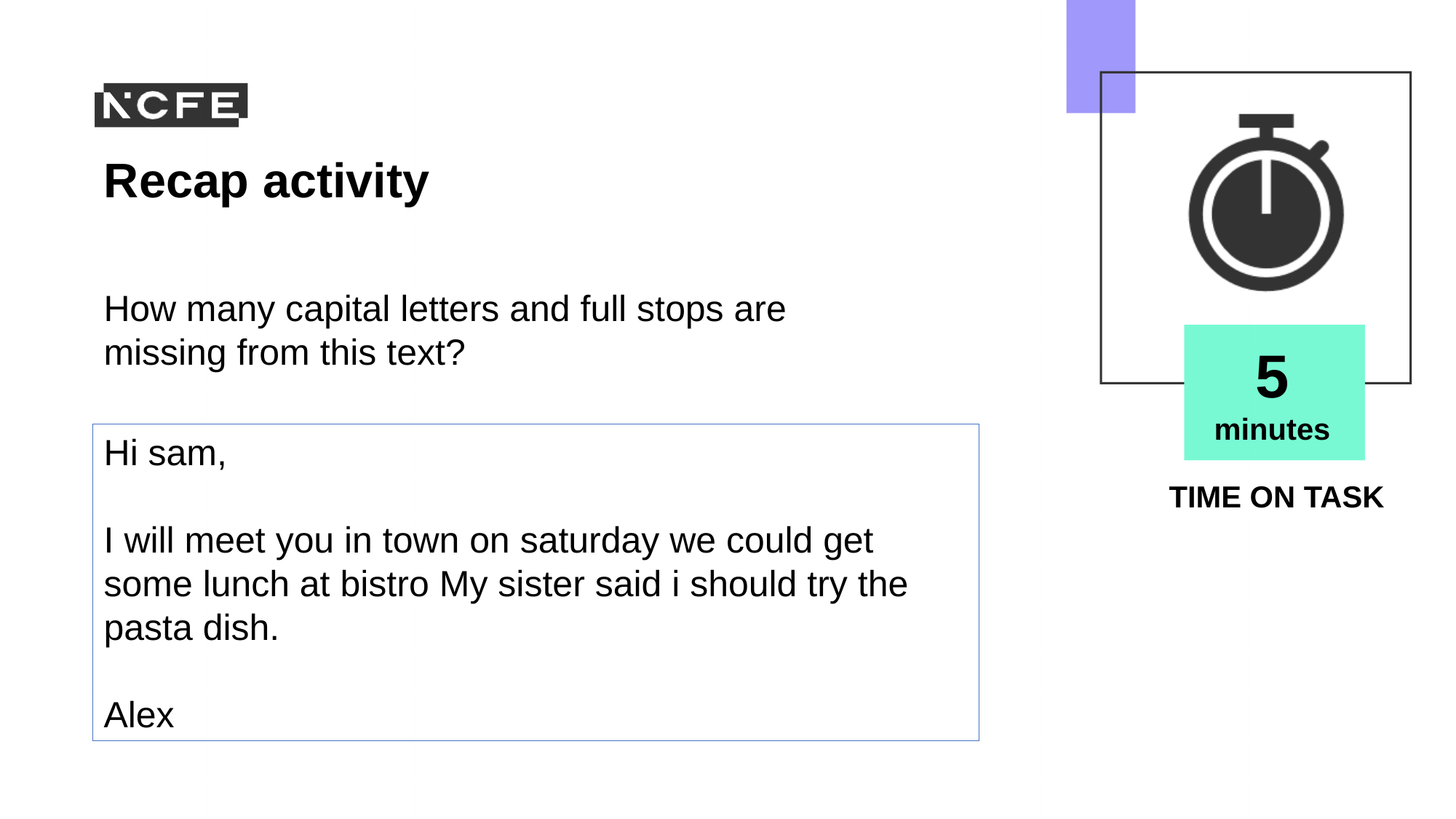

# Recap activity
How many capital letters and full stops are missing from this text?
5 minutes
Hi sam,

I will meet you in town on saturday we could get some lunch at bistro My sister said i should try the pasta dish.

Alex